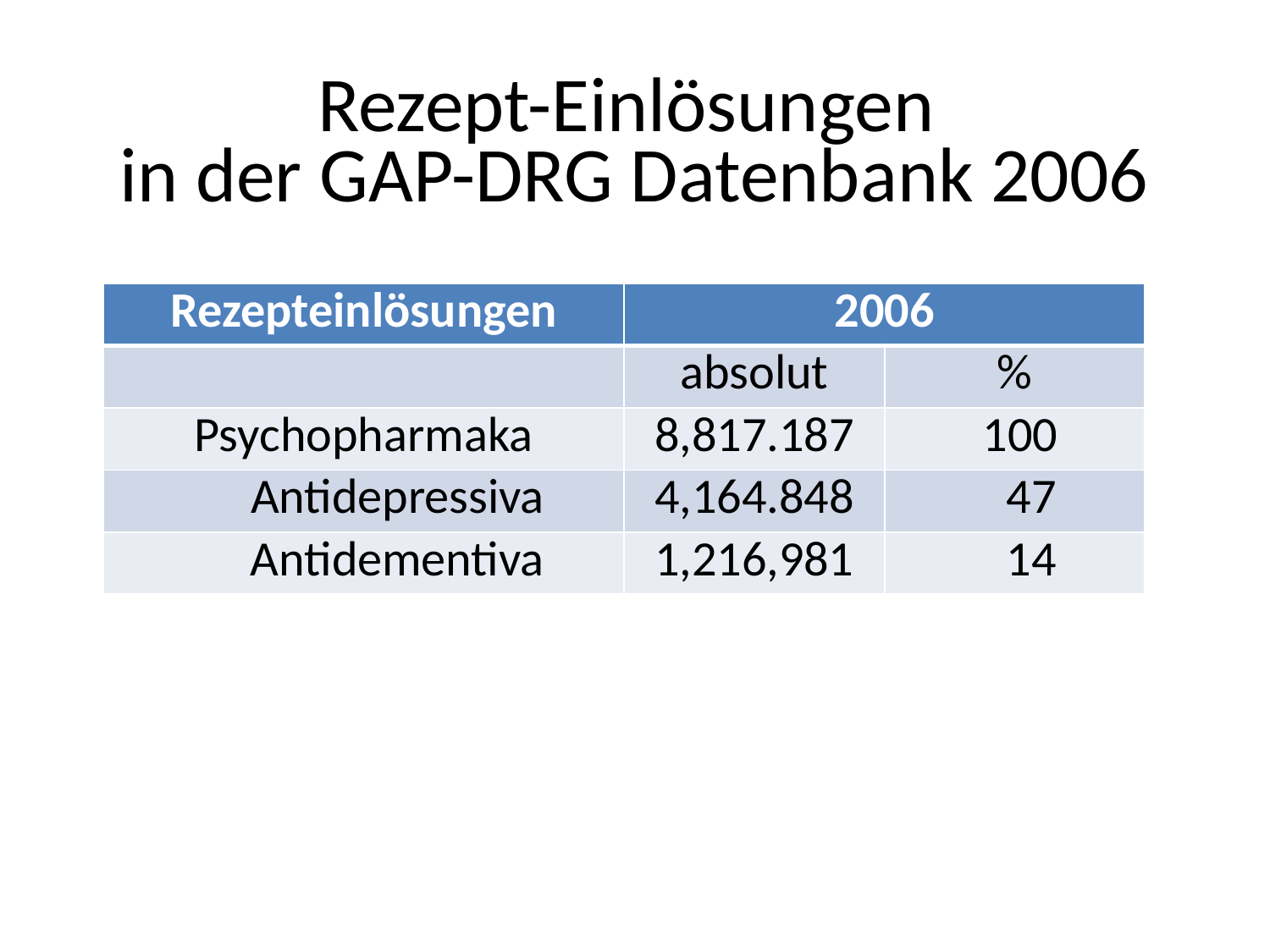

# Rezept-Einlösungen in der GAP-DRG Datenbank 2006
| Rezepteinlösungen | 2006 |  |
| --- | --- | --- |
|  | absolut | % |
| Psychopharmaka | 8,817.187 | 100 |
| Antidepressiva | 4,164.848 | 47 |
| Antidementiva | 1,216,981 | 14 |